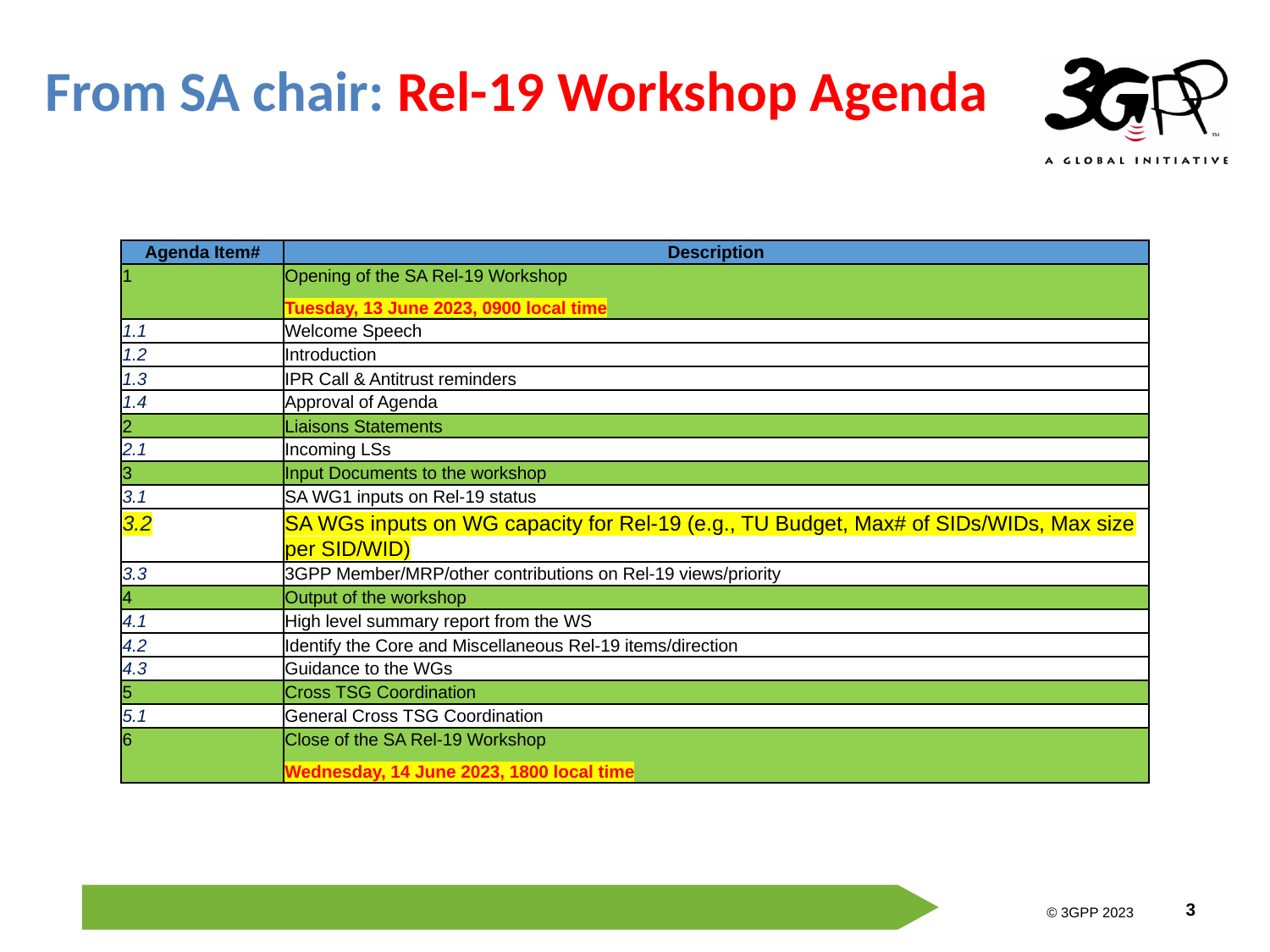

# From SA chair: Rel-19 Workshop Agenda
| Agenda Item# | Description |
| --- | --- |
| 1 | Opening of the SA Rel-19 Workshop Tuesday, 13 June 2023, 0900 local time |
| 1.1 | Welcome Speech |
| 1.2 | Introduction |
| 1.3 | IPR Call & Antitrust reminders |
| 1.4 | Approval of Agenda |
| 2 | Liaisons Statements |
| 2.1 | Incoming LSs |
| 3 | Input Documents to the workshop |
| 3.1 | SA WG1 inputs on Rel-19 status |
| 3.2 | SA WGs inputs on WG capacity for Rel-19 (e.g., TU Budget, Max# of SIDs/WIDs, Max size per SID/WID) |
| 3.3 | 3GPP Member/MRP/other contributions on Rel-19 views/priority |
| 4 | Output of the workshop |
| 4.1 | High level summary report from the WS |
| 4.2 | Identify the Core and Miscellaneous Rel-19 items/direction |
| 4.3 | Guidance to the WGs |
| 5 | Cross TSG Coordination |
| 5.1 | General Cross TSG Coordination |
| 6 | Close of the SA Rel-19 Workshop Wednesday, 14 June 2023, 1800 local time |